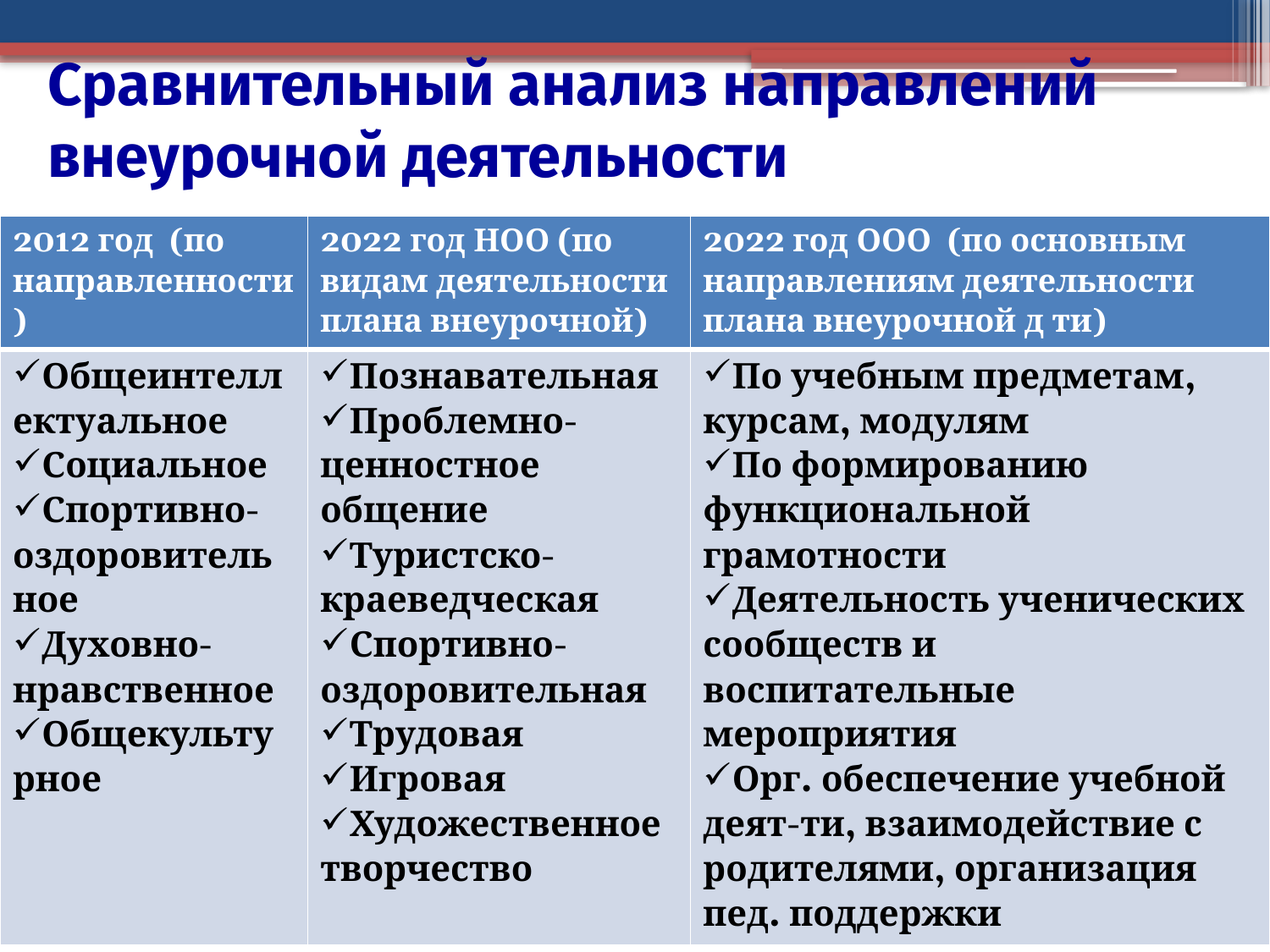

# Сравнительный анализ направлений внеурочной деятельности
| 2012 год (по направленности) | 2022 год НОО (по видам деятельности плана внеурочной) | 2022 год ООО (по основным направлениям деятельности плана внеурочной д ти) |
| --- | --- | --- |
| Общеинтеллектуальное Социальное Спортивно-оздоровительное Духовно-нравственное Общекультурное | Познавательная Проблемно-ценностное общение Туристско-краеведческая Спортивно-оздоровительная Трудовая Игровая Художественное творчество | По учебным предметам, курсам, модулям По формированию функциональной грамотности Деятельность ученических сообществ и воспитательные мероприятия Орг. обеспечение учебной деят-ти, взаимодействие с родителями, организация пед. поддержки |